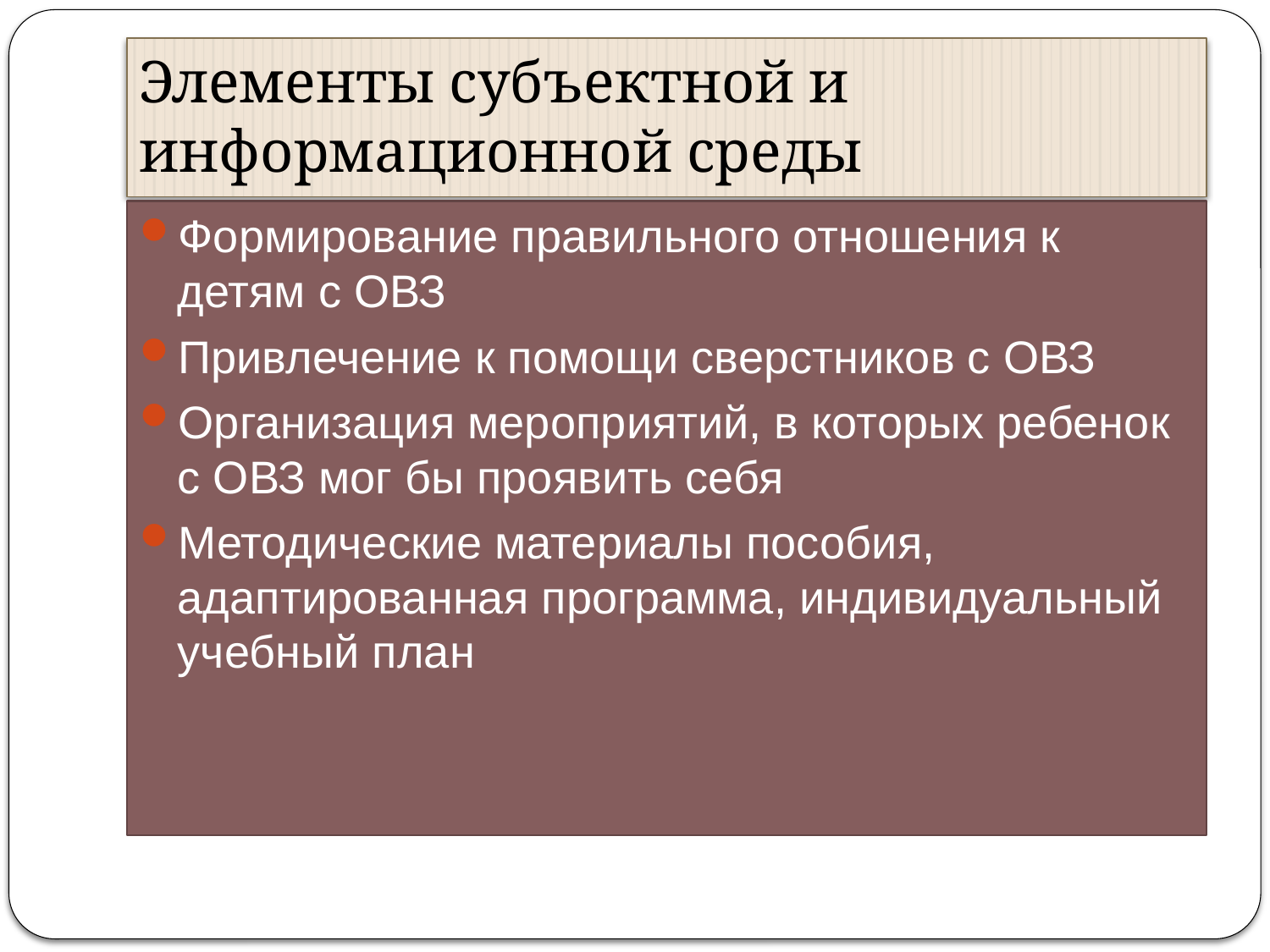

# Элементы субъектной и информационной среды
Формирование правильного отношения к детям с ОВЗ
Привлечение к помощи сверстников с ОВЗ
Организация мероприятий, в которых ребенок с ОВЗ мог бы проявить себя
Методические материалы пособия, адаптированная программа, индивидуальный учебный план